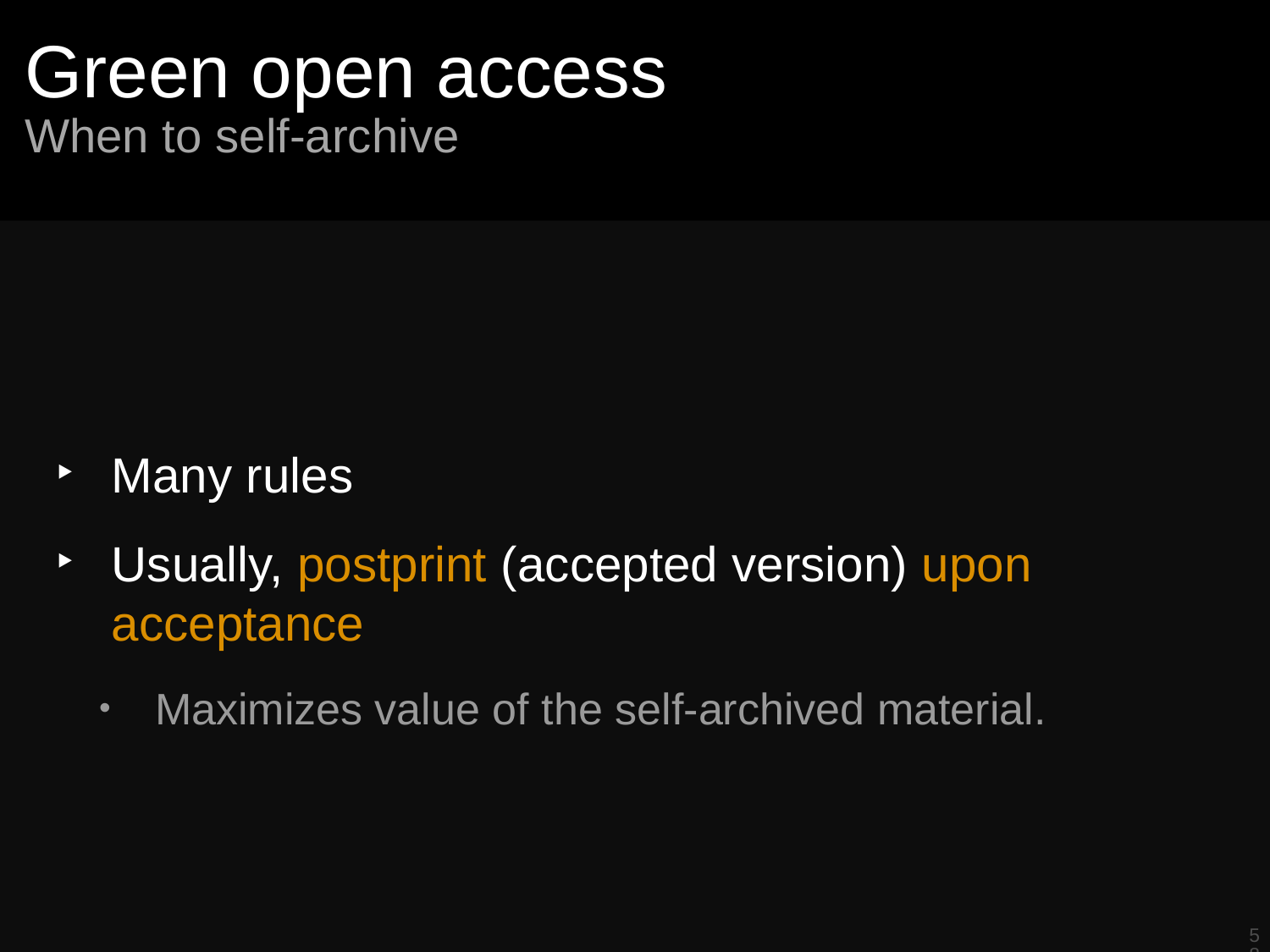

# Green open access
When to self-archive
Many rules
Usually, postprint (accepted version) upon acceptance
Maximizes value of the self-archived material.
58